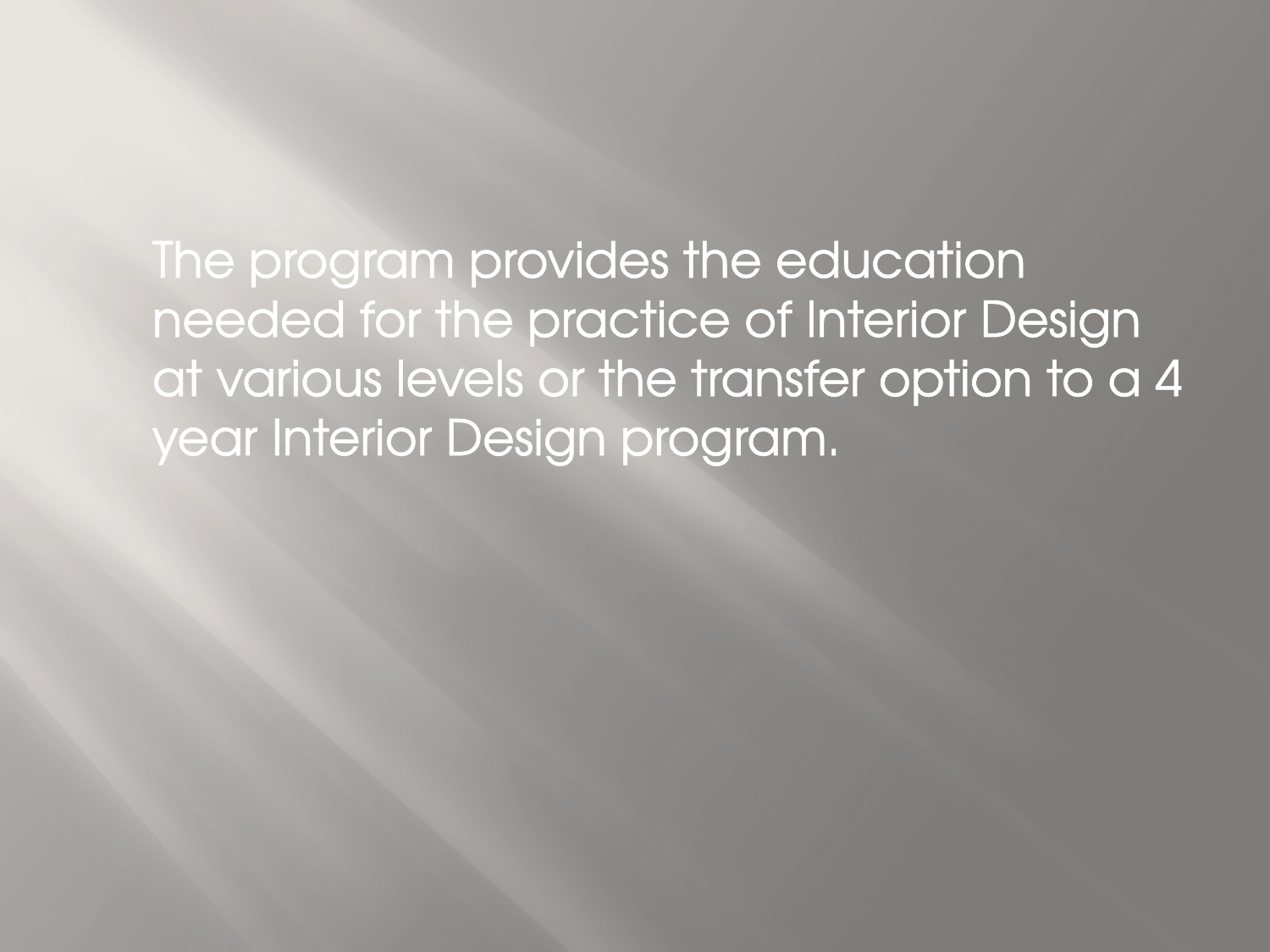

The program provides the education needed for the practice of Interior Design at various levels or the transfer option to a 4 year Interior Design program.